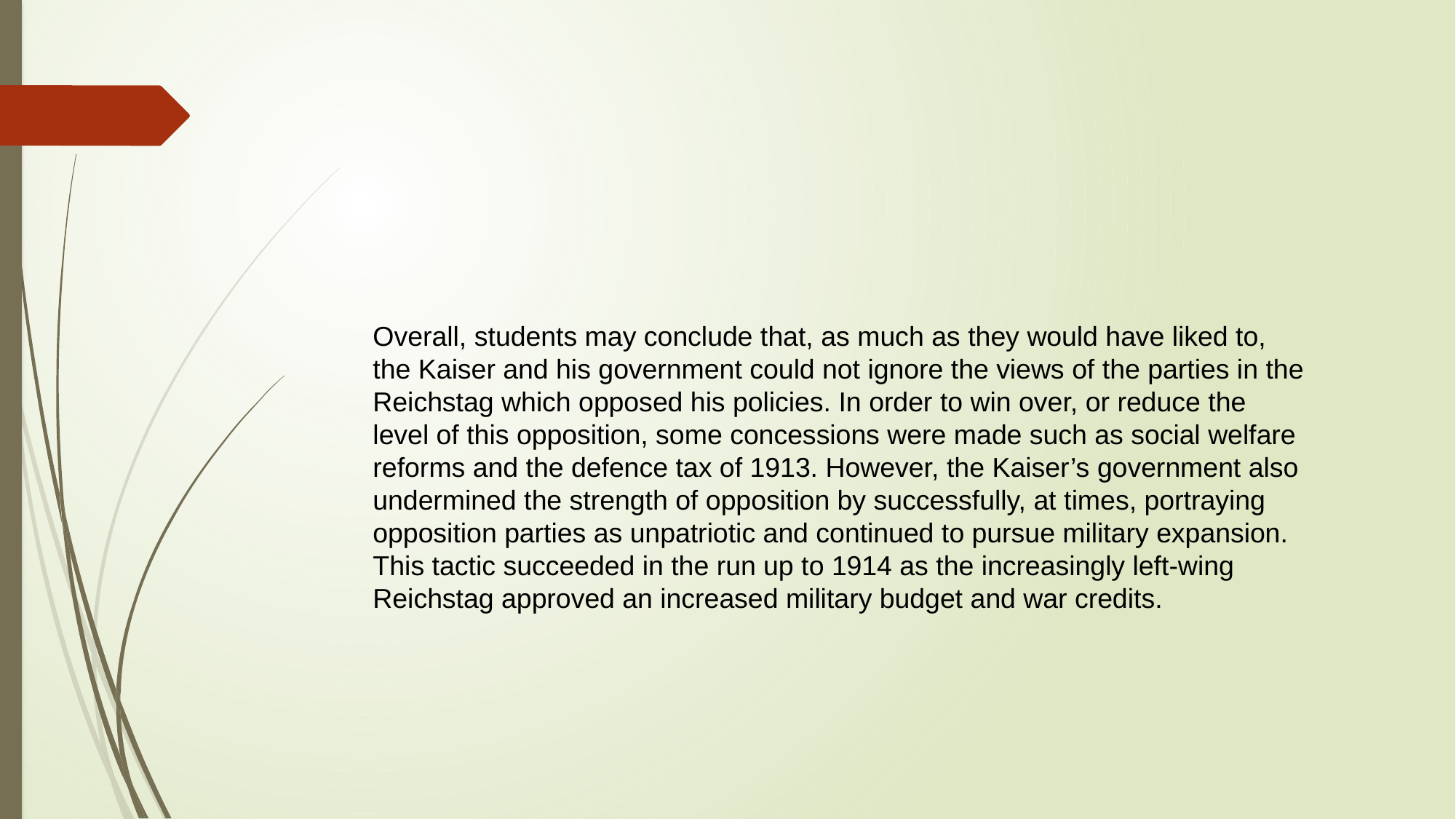

#

Overall, students may conclude that, as much as they would have liked to, the Kaiser and his government could not ignore the views of the parties in the Reichstag which opposed his policies. In order to win over, or reduce the level of this opposition, some concessions were made such as social welfare reforms and the defence tax of 1913. However, the Kaiser’s government also undermined the strength of opposition by successfully, at times, portraying opposition parties as unpatriotic and continued to pursue military expansion. This tactic succeeded in the run up to 1914 as the increasingly left-wing Reichstag approved an increased military budget and war credits.